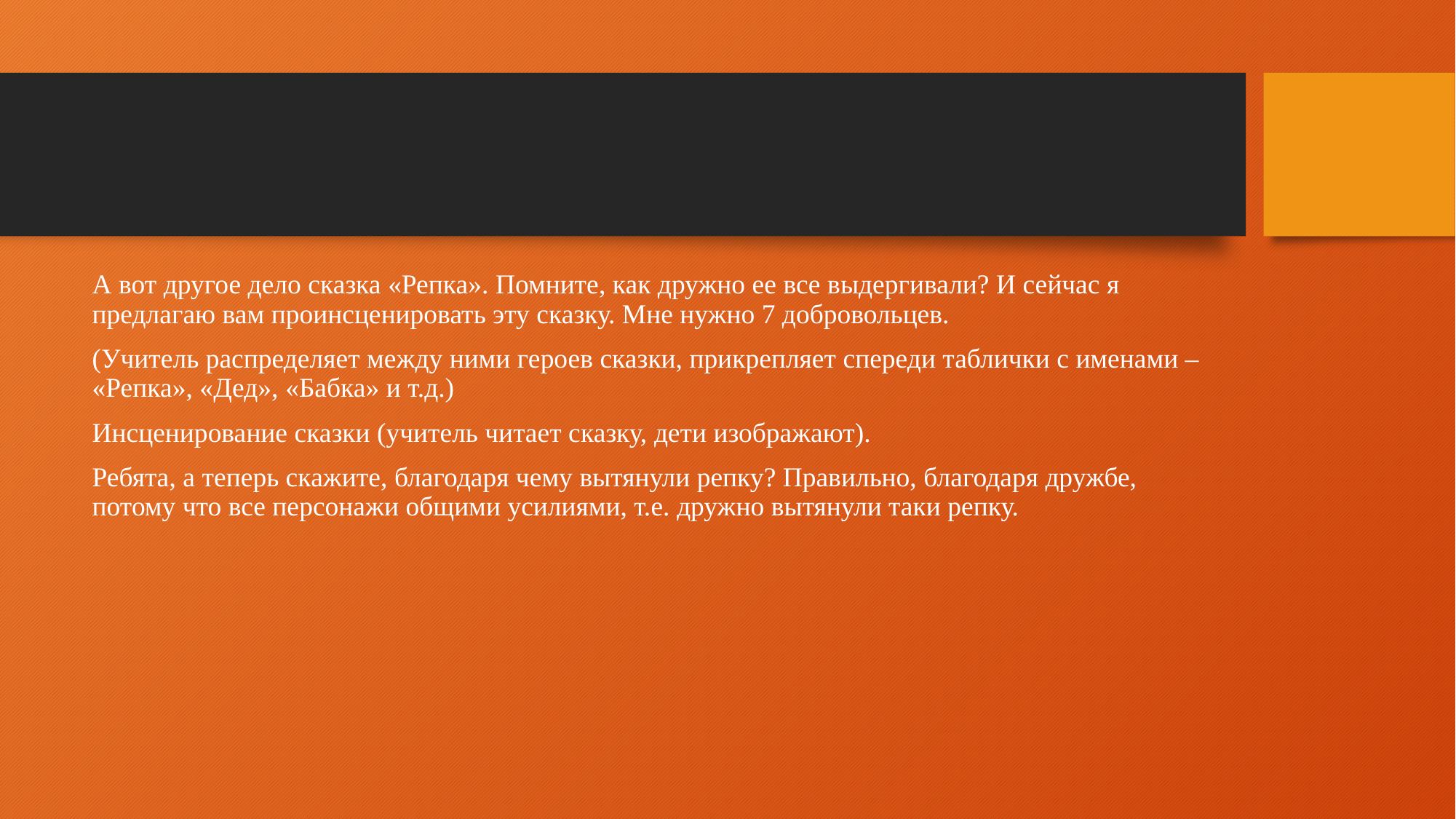

А вот другое дело сказка «Репка». Помните, как дружно ее все выдергивали? И сейчас я предлагаю вам проинсценировать эту сказку. Мне нужно 7 добровольцев.
(Учитель распределяет между ними героев сказки, прикрепляет спереди таблички с именами – «Репка», «Дед», «Бабка» и т.д.)
Инсценирование сказки (учитель читает сказку, дети изображают).
Ребята, а теперь скажите, благодаря чему вытянули репку? Правильно, благодаря дружбе, потому что все персонажи общими усилиями, т.е. дружно вытянули таки репку.